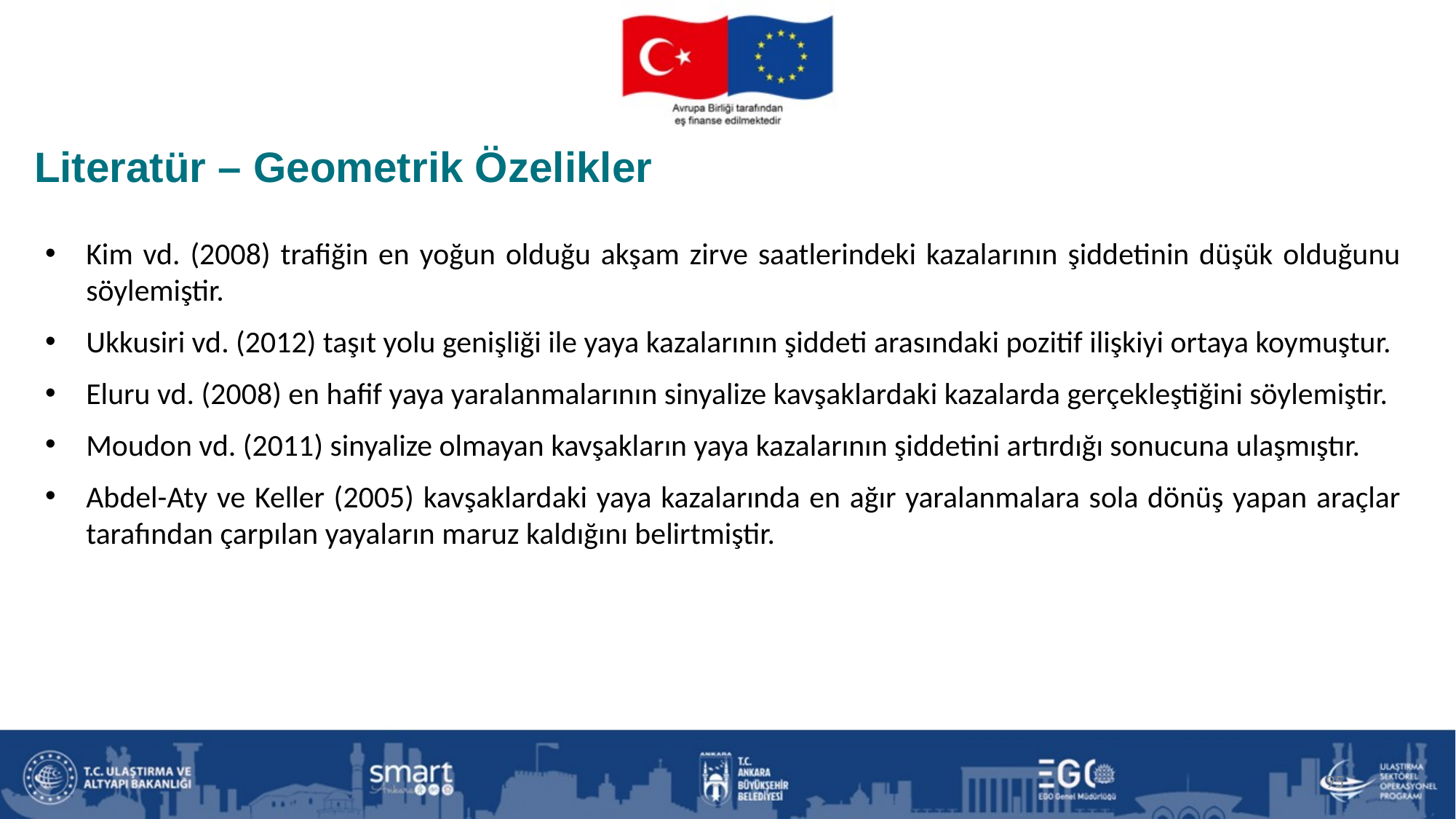

Literatür – Geometrik Özelikler

Kim vd. (2008) trafiğin en yoğun olduğu akşam zirve saatlerindeki kazalarının şiddetinin düşük olduğunu söylemiştir.
Ukkusiri vd. (2012) taşıt yolu genişliği ile yaya kazalarının şiddeti arasındaki pozitif ilişkiyi ortaya koymuştur.
Eluru vd. (2008) en hafif yaya yaralanmalarının sinyalize kavşaklardaki kazalarda gerçekleştiğini söylemiştir.
Moudon vd. (2011) sinyalize olmayan kavşakların yaya kazalarının şiddetini artırdığı sonucuna ulaşmıştır.
Abdel-Aty ve Keller (2005) kavşaklardaki yaya kazalarında en ağır yaralanmalara sola dönüş yapan araçlar tarafından çarpılan yayaların maruz kaldığını belirtmiştir.

95